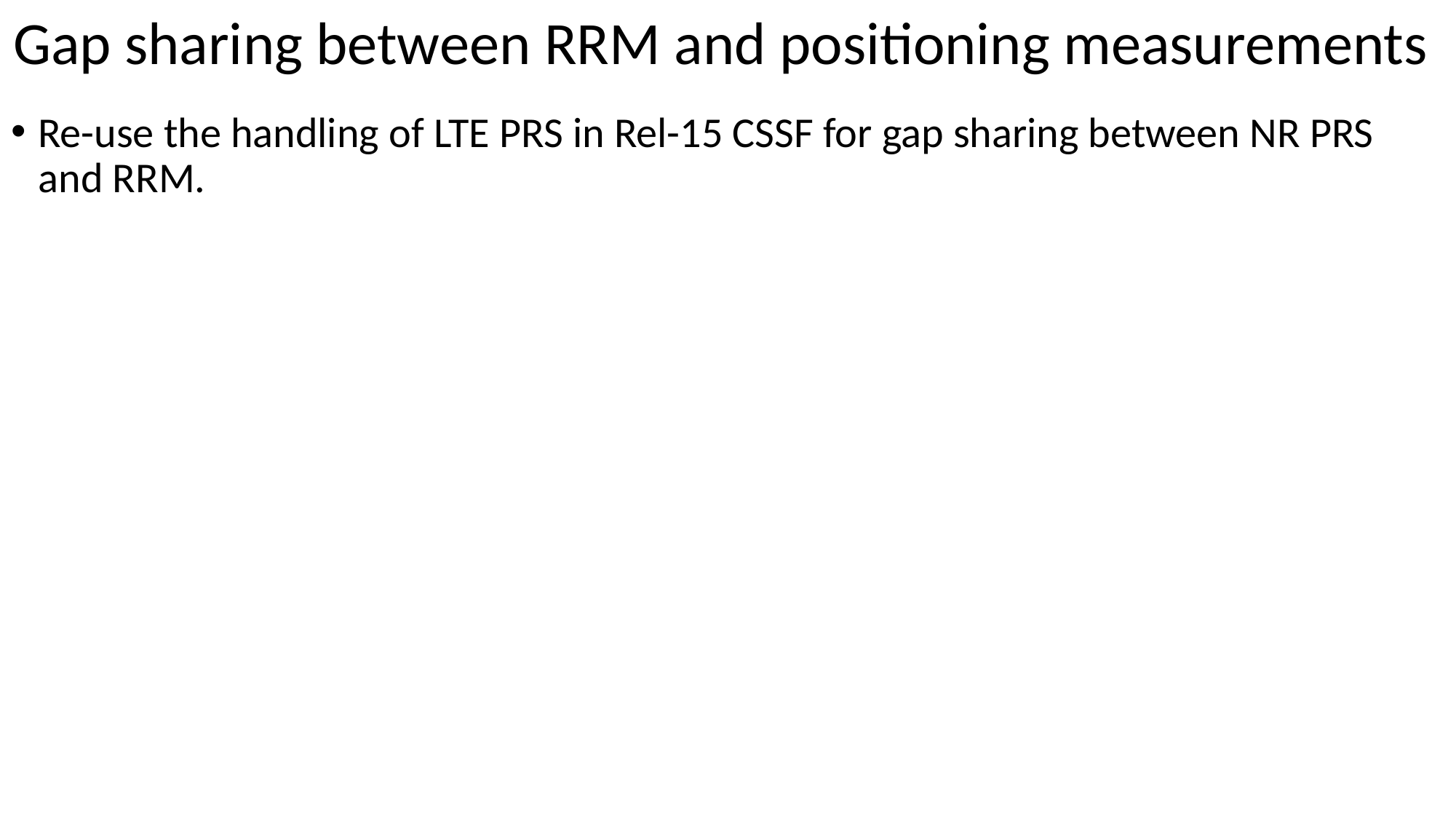

# Gap sharing between RRM and positioning measurements
Re-use the handling of LTE PRS in Rel-15 CSSF for gap sharing between NR PRS and RRM.